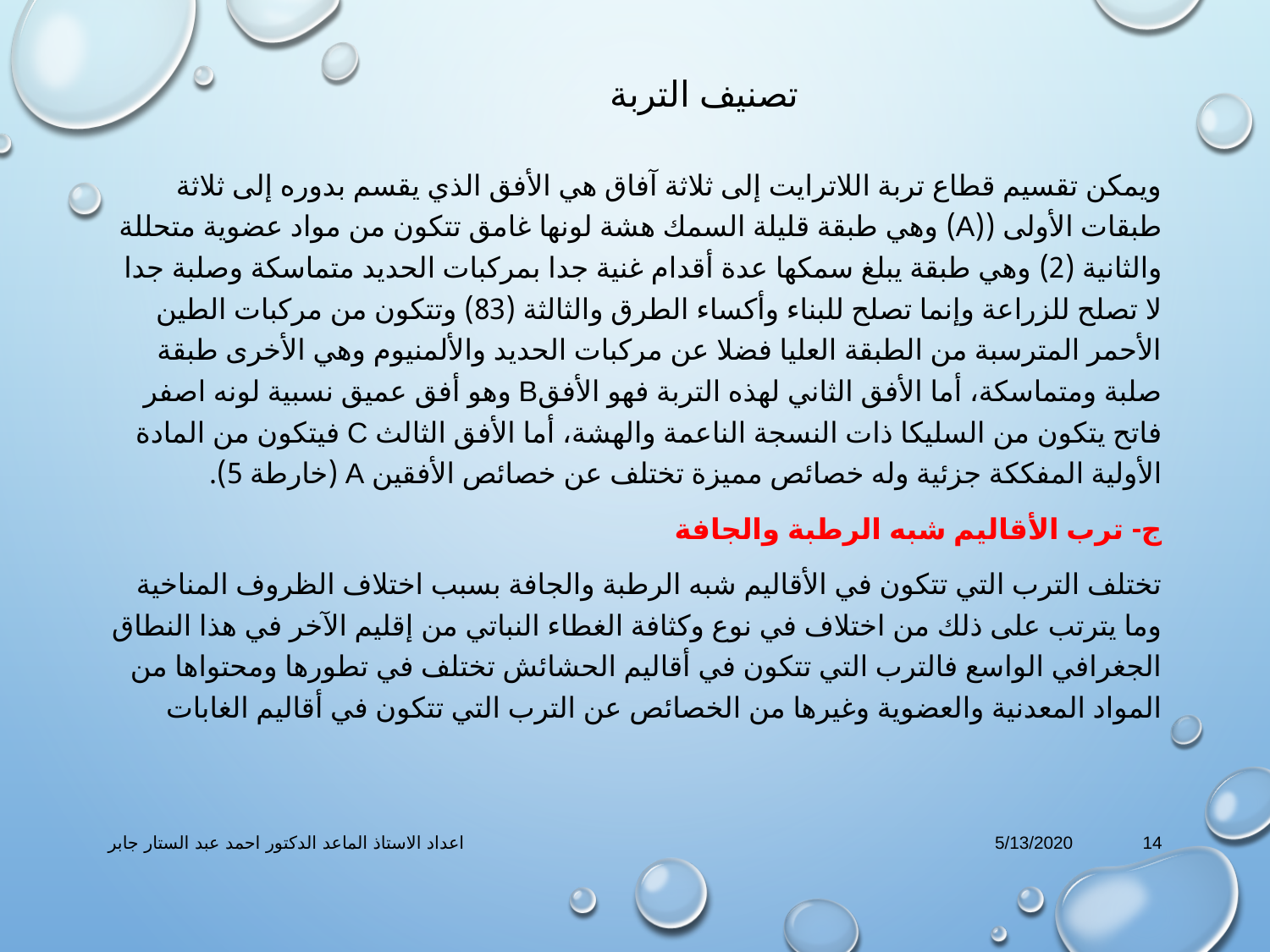

# تصنيف التربة
ويمكن تقسيم قطاع تربة اللاترايت إلى ثلاثة آفاق هي الأفق الذي يقسم بدوره إلى ثلاثة طبقات الأولى ((A) وهي طبقة قليلة السمك هشة لونها غامق تتكون من مواد عضوية متحللة والثانية (2) وهي طبقة يبلغ سمكها عدة أقدام غنية جدا بمركبات الحديد متماسكة وصلبة جدا لا تصلح للزراعة وإنما تصلح للبناء وأكساء الطرق والثالثة (83) وتتكون من مركبات الطين الأحمر المترسبة من الطبقة العليا فضلا عن مركبات الحديد والألمنيوم وهي الأخرى طبقة صلبة ومتماسكة، أما الأفق الثاني لهذه التربة فهو الأفقB وهو أفق عميق نسبية لونه اصفر فاتح يتكون من السليكا ذات النسجة الناعمة والهشة، أما الأفق الثالث C فيتكون من المادة الأولية المفككة جزئية وله خصائص مميزة تختلف عن خصائص الأفقين A (خارطة 5).
ج- ترب الأقاليم شبه الرطبة والجافة
تختلف الترب التي تتكون في الأقاليم شبه الرطبة والجافة بسبب اختلاف الظروف المناخية وما يترتب على ذلك من اختلاف في نوع وكثافة الغطاء النباتي من إقليم الآخر في هذا النطاق الجغرافي الواسع فالترب التي تتكون في أقاليم الحشائش تختلف في تطورها ومحتواها من المواد المعدنية والعضوية وغيرها من الخصائص عن الترب التي تتكون في أقاليم الغابات
اعداد الاستاذ الماعد الدكتور احمد عبد الستار جابر
5/13/2020
14